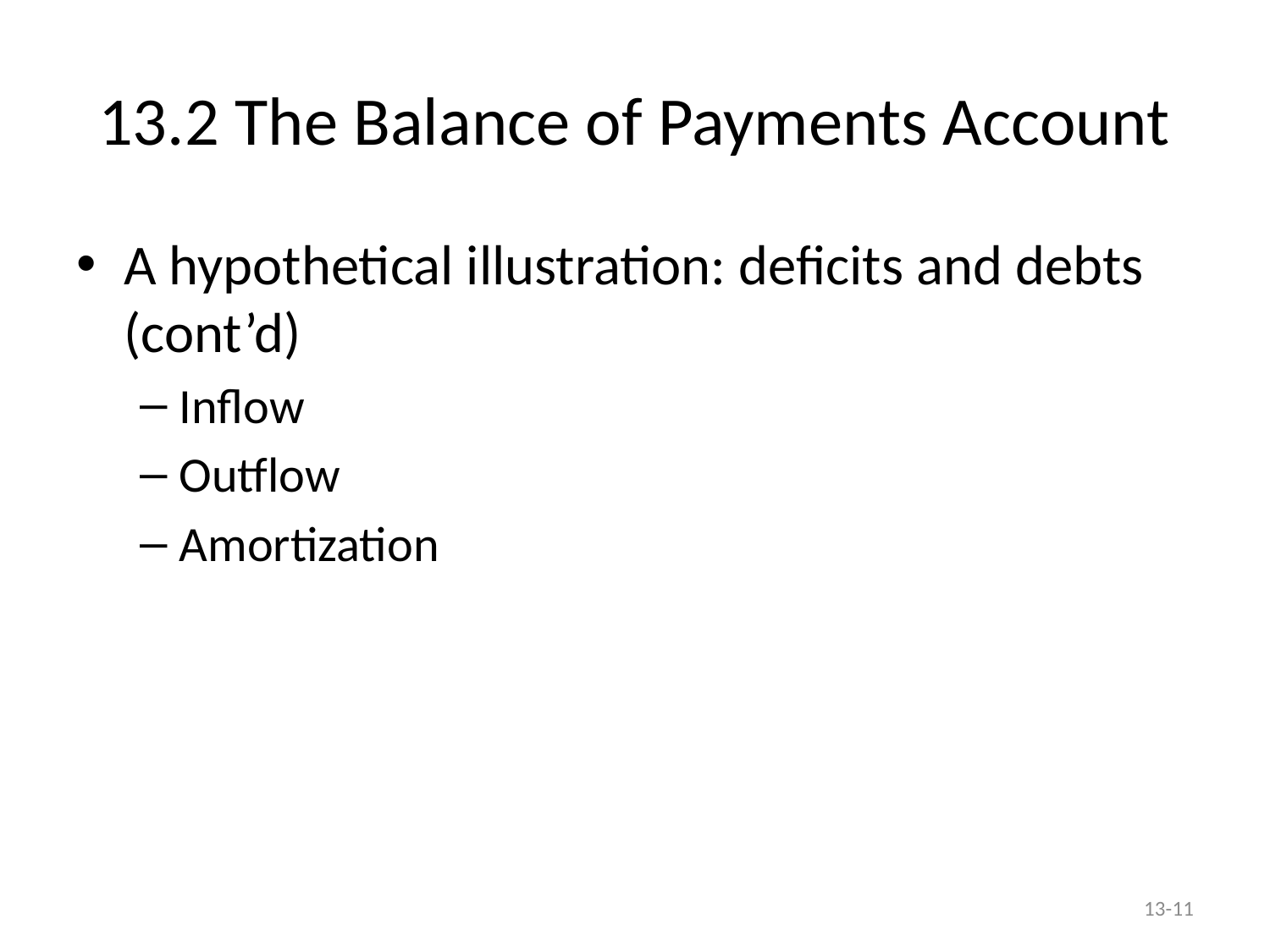

# 13.2 The Balance of Payments Account
A hypothetical illustration: deficits and debts (cont’d)
Inflow
Outflow
Amortization

13-11